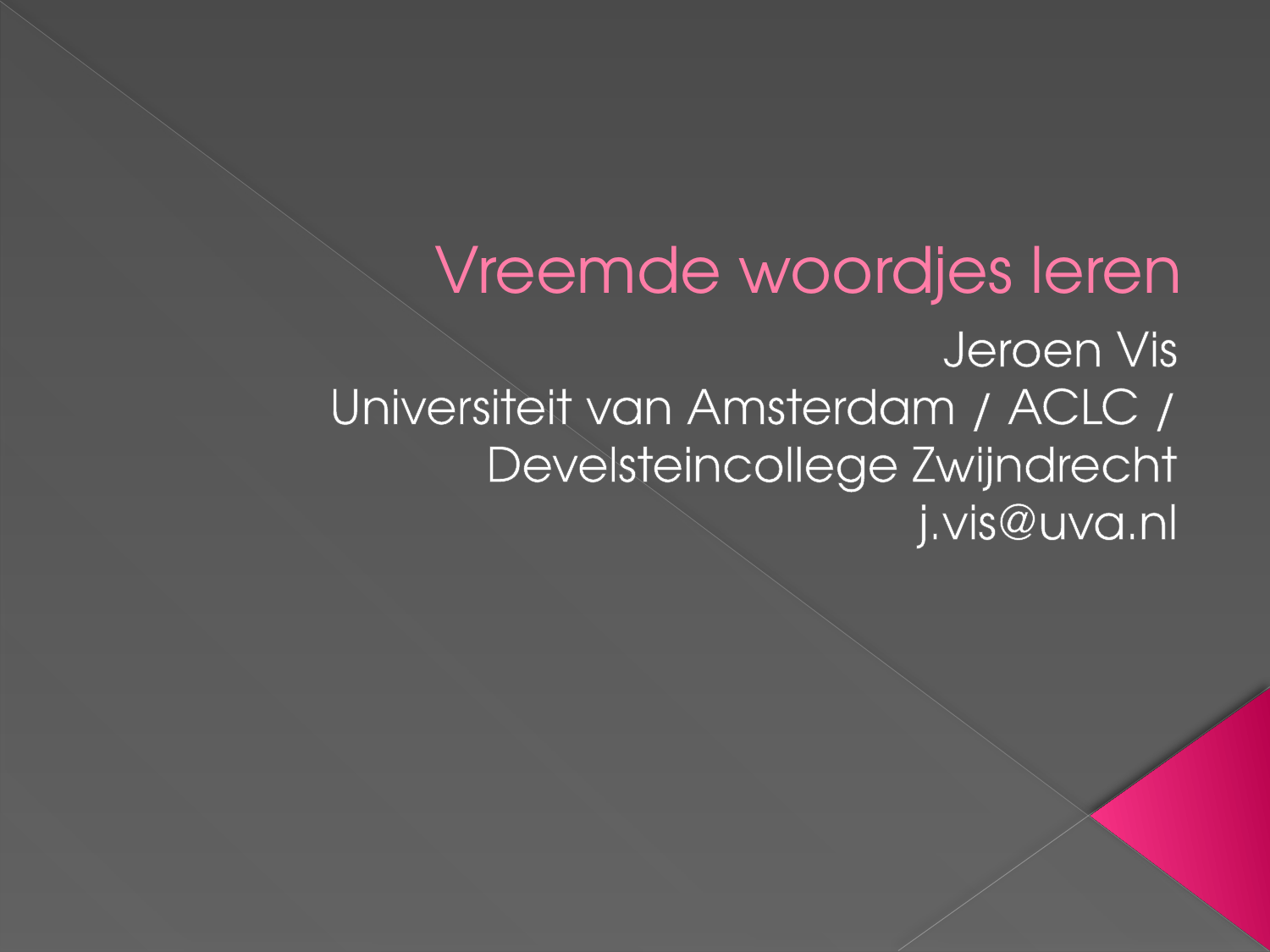

# Vreemde woordjes leren
Jeroen Vis
Universiteit van Amsterdam / ACLC / Develsteincollege Zwijndrecht
j.vis@uva.nl